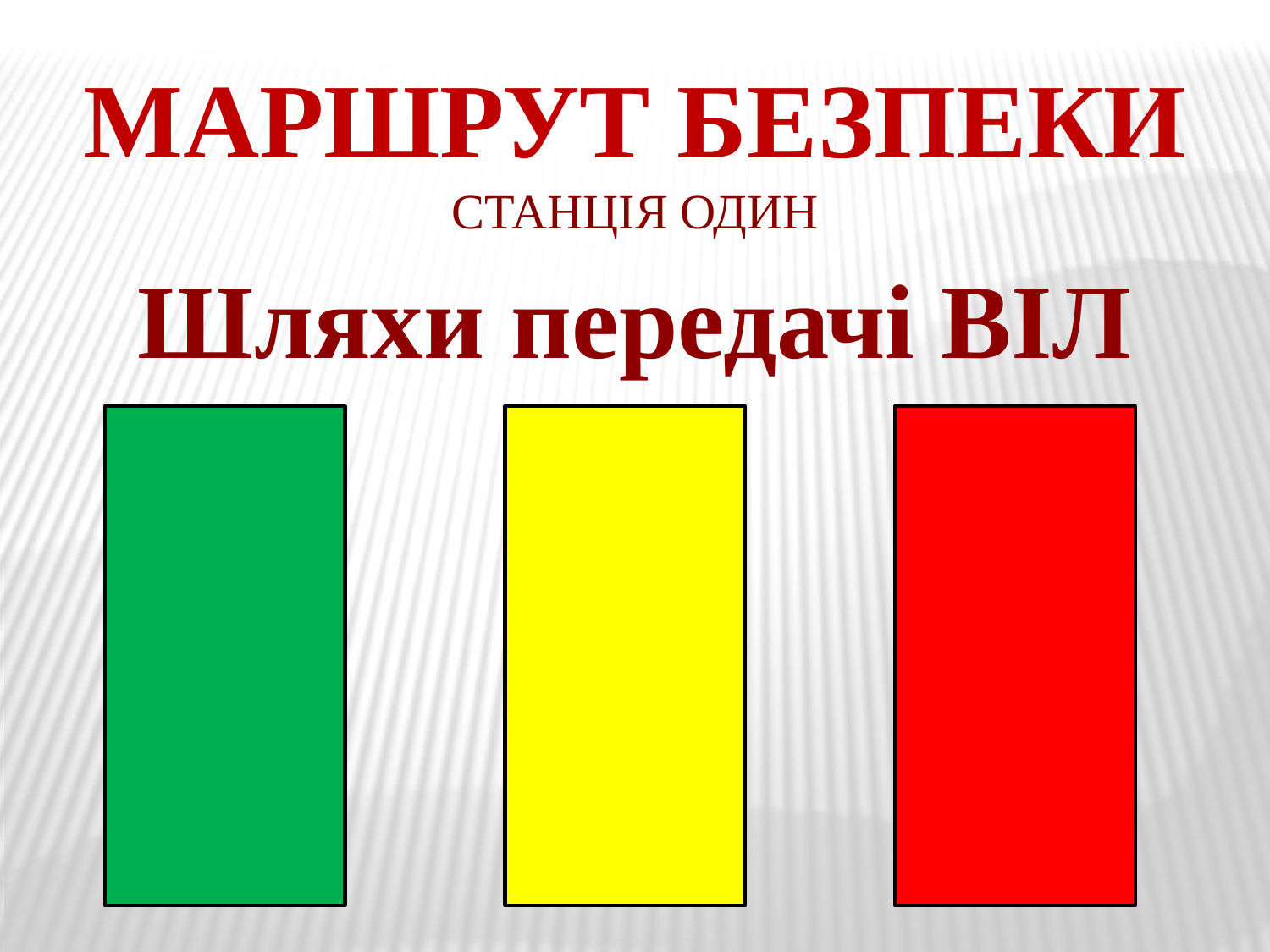

МАРШРУТ БЕЗПЕКИ
СТАНЦІЯ ОДИН

Шляхи передачі ВІЛ